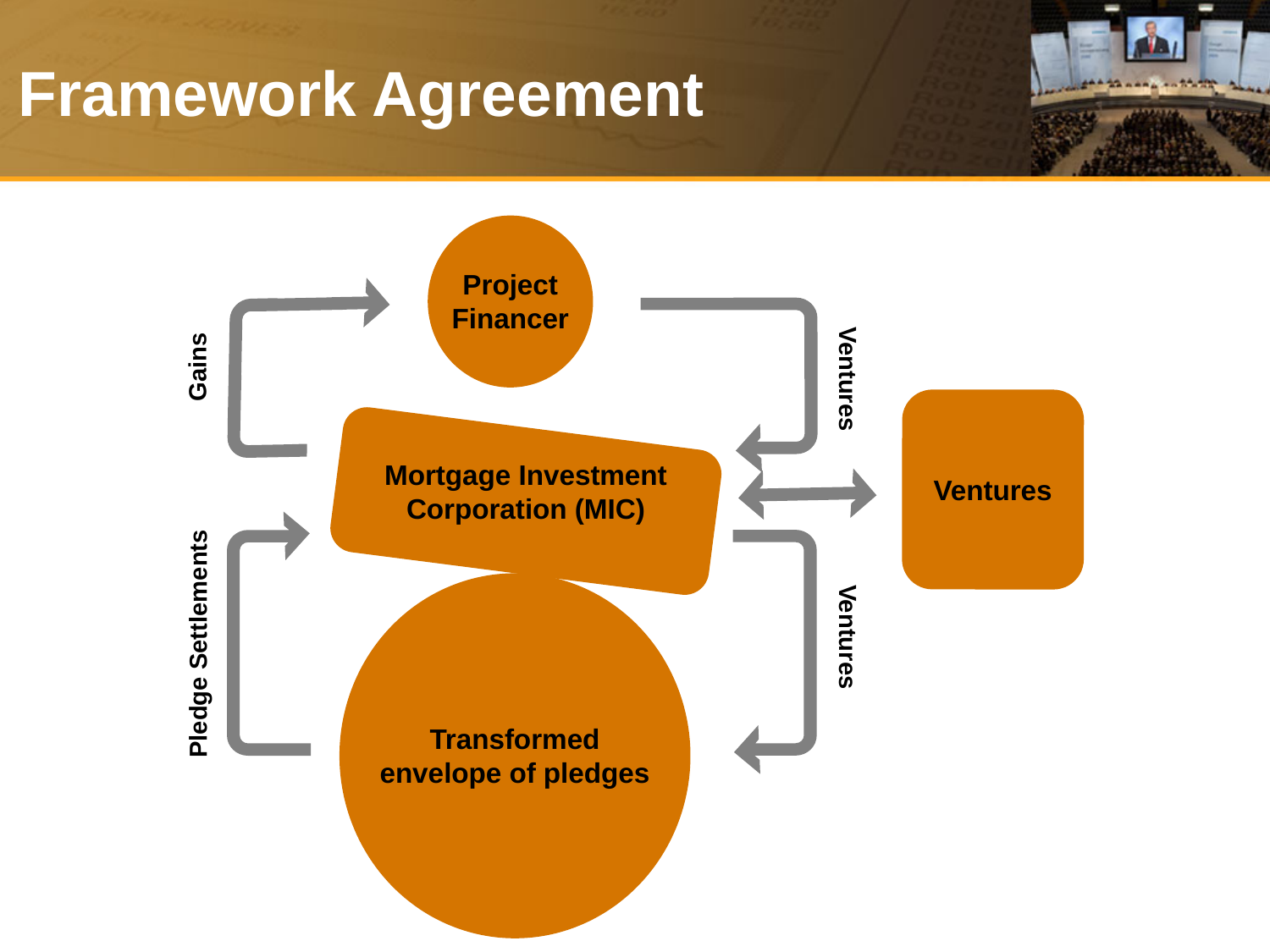

Framework Agreement

Project Financer
Ventures
Gains
Mortgage Investment Corporation (MIC)
Ventures
Pledge Settlements
Ventures
Transformed envelope of pledges